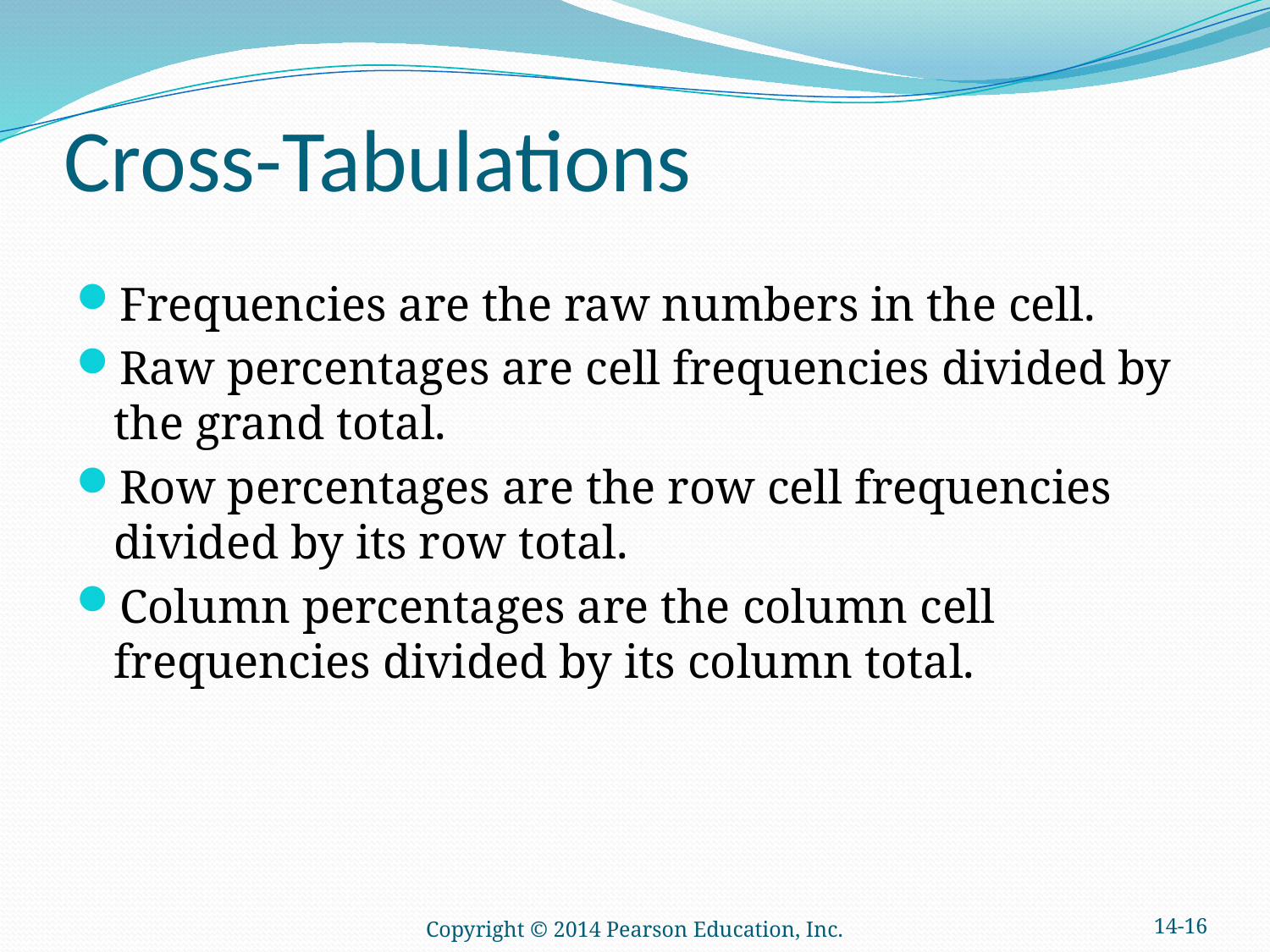

# Cross-Tabulations
Frequencies are the raw numbers in the cell.
Raw percentages are cell frequencies divided by the grand total.
Row percentages are the row cell frequencies divided by its row total.
Column percentages are the column cell frequencies divided by its column total.